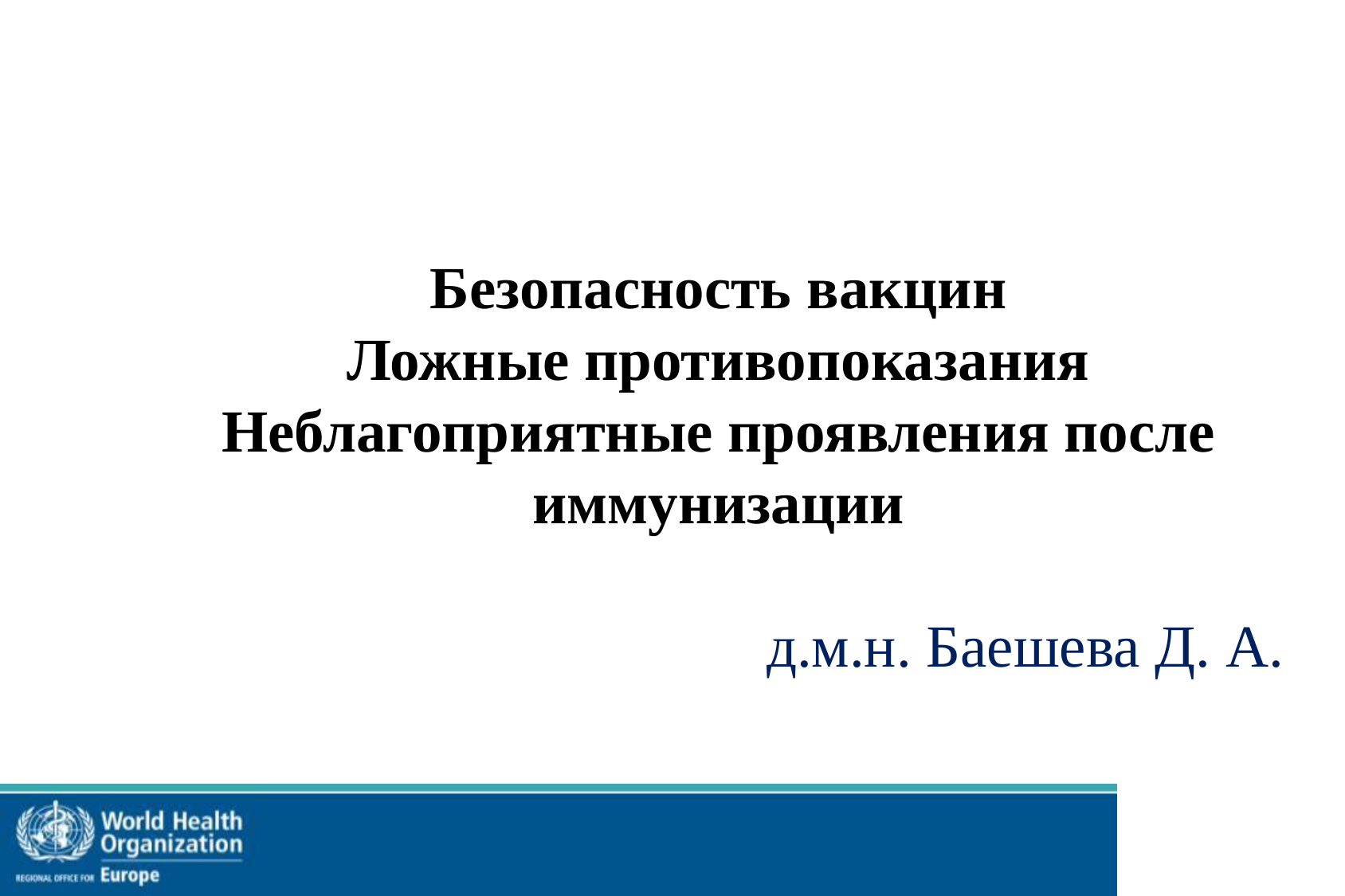

Безопасность вакцин
Ложные противопоказания
Неблагоприятные проявления после иммунизации

д.м.н. Баешева Д. А.